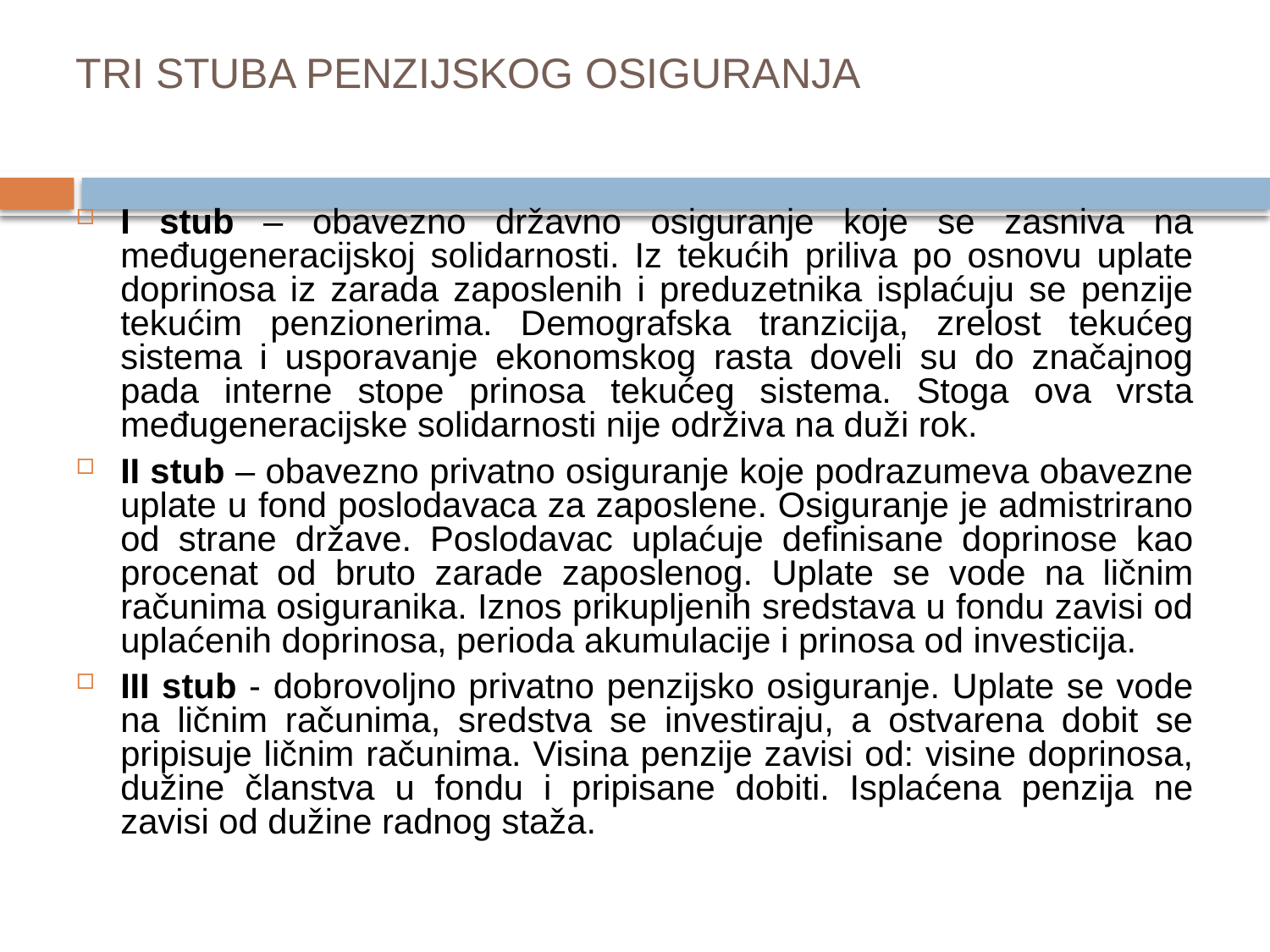

# TRI STUBA PENZIJSKOG OSIGURANJA
I stub – obavezno državno osiguranje koje se zasniva na međugeneracijskoj solidarnosti. Iz tekućih priliva po osnovu uplate doprinosa iz zarada zaposlenih i preduzetnika isplaćuju se penzije tekućim penzionerima. Demografska tranzicija, zrelost tekućeg sistema i usporavanje ekonomskog rasta doveli su do značajnog pada interne stope prinosa tekućeg sistema. Stoga ova vrsta međugeneracijske solidarnosti nije održiva na duži rok.
II stub – obavezno privatno osiguranje koje podrazumeva obavezne uplate u fond poslodavaca za zaposlene. Osiguranje je admistrirano od strane države. Poslodavac uplaćuje definisane doprinose kao procenat od bruto zarade zaposlenog. Uplate se vode na ličnim računima osiguranika. Iznos prikupljenih sredstava u fondu zavisi od uplaćenih doprinosa, perioda akumulacije i prinosa od investicija.
III stub - dobrovoljno privatno penzijsko osiguranje. Uplate se vode na ličnim računima, sredstva se investiraju, a ostvarena dobit se pripisuje ličnim računima. Visina penzije zavisi od: visine doprinosa, dužine članstva u fondu i pripisane dobiti. Isplaćena penzija ne zavisi od dužine radnog staža.